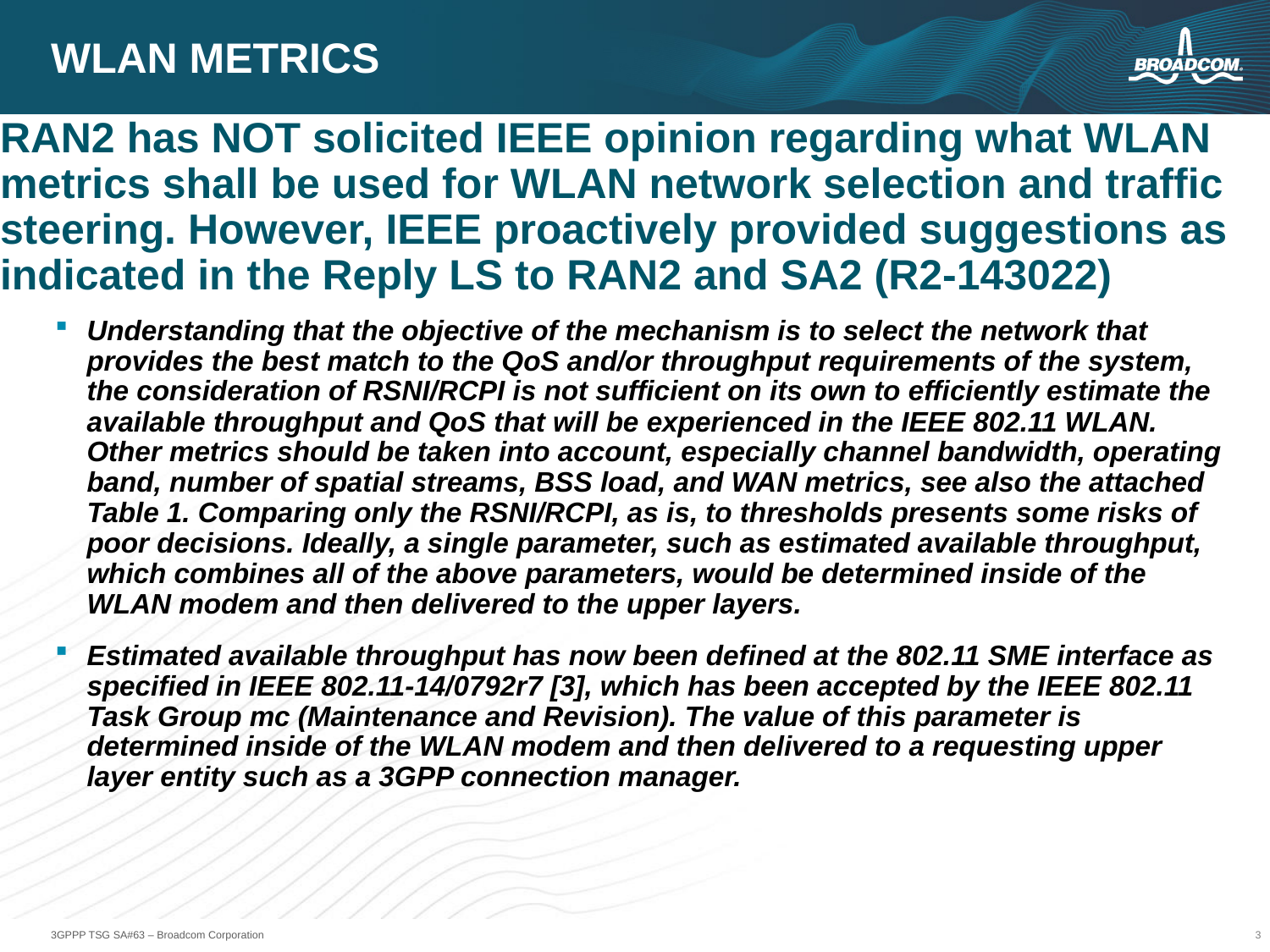

# WLAN Metrics
RAN2 has NOT solicited IEEE opinion regarding what WLAN metrics shall be used for WLAN network selection and traffic steering. However, IEEE proactively provided suggestions as indicated in the Reply LS to RAN2 and SA2 (R2-143022)
Understanding that the objective of the mechanism is to select the network that provides the best match to the QoS and/or throughput requirements of the system, the consideration of RSNI/RCPI is not sufficient on its own to efficiently estimate the available throughput and QoS that will be experienced in the IEEE 802.11 WLAN. Other metrics should be taken into account, especially channel bandwidth, operating band, number of spatial streams, BSS load, and WAN metrics, see also the attached Table 1. Comparing only the RSNI/RCPI, as is, to thresholds presents some risks of poor decisions. Ideally, a single parameter, such as estimated available throughput, which combines all of the above parameters, would be determined inside of the WLAN modem and then delivered to the upper layers.
Estimated available throughput has now been defined at the 802.11 SME interface as specified in IEEE 802.11-14/0792r7 [3], which has been accepted by the IEEE 802.11 Task Group mc (Maintenance and Revision). The value of this parameter is determined inside of the WLAN modem and then delivered to a requesting upper layer entity such as a 3GPP connection manager.